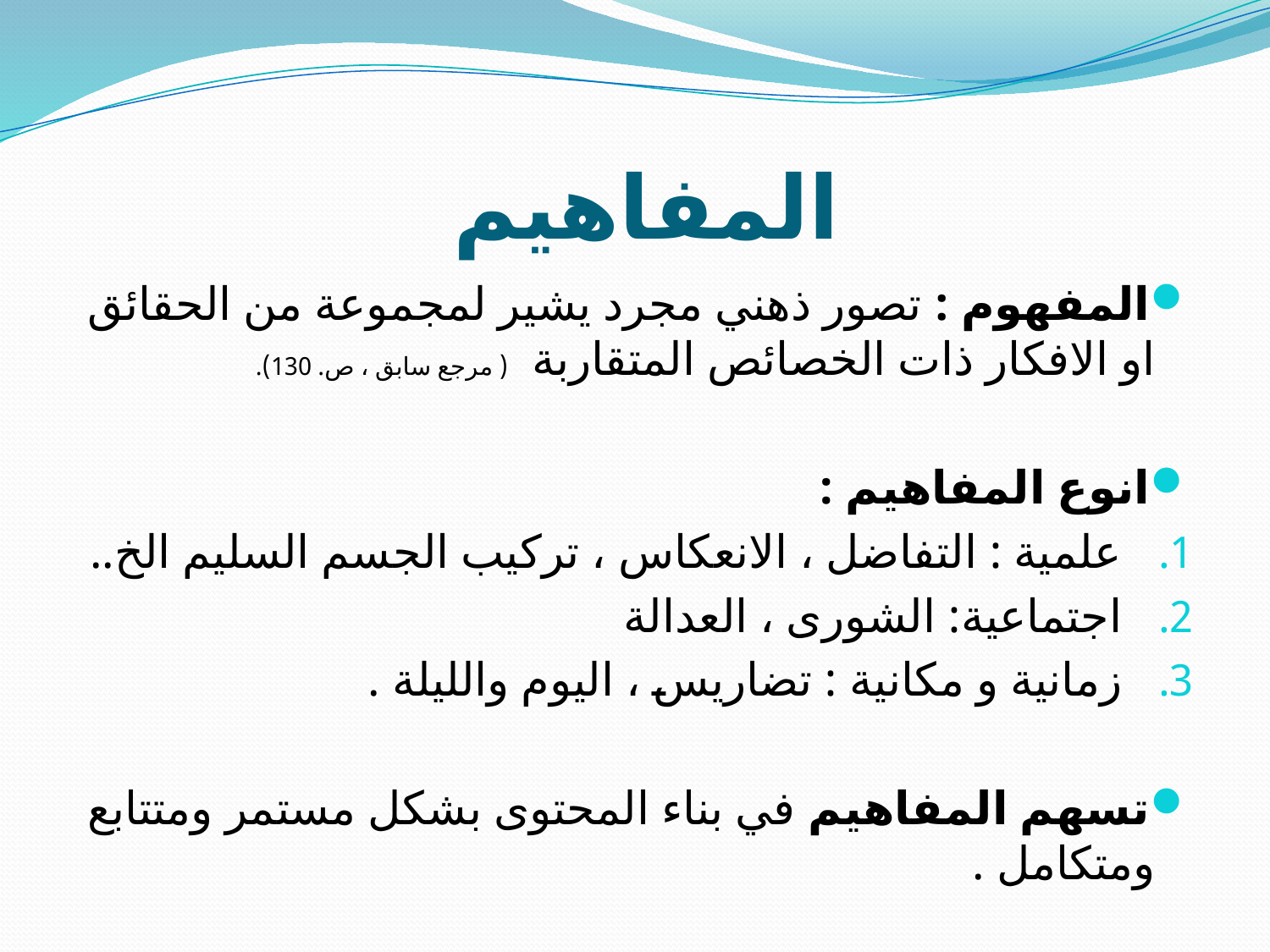

# المفاهيم
المفهوم : تصور ذهني مجرد يشير لمجموعة من الحقائق او الافكار ذات الخصائص المتقاربة  ( مرجع سابق ، ص. 130).

انوع المفاهيم :
علمية : التفاضل ، الانعكاس ، تركيب الجسم السليم الخ..
اجتماعية: الشورى ، العدالة
زمانية و مكانية : تضاريس ، اليوم والليلة .

تسهم المفاهيم في بناء المحتوى بشكل مستمر ومتتابع ومتكامل .